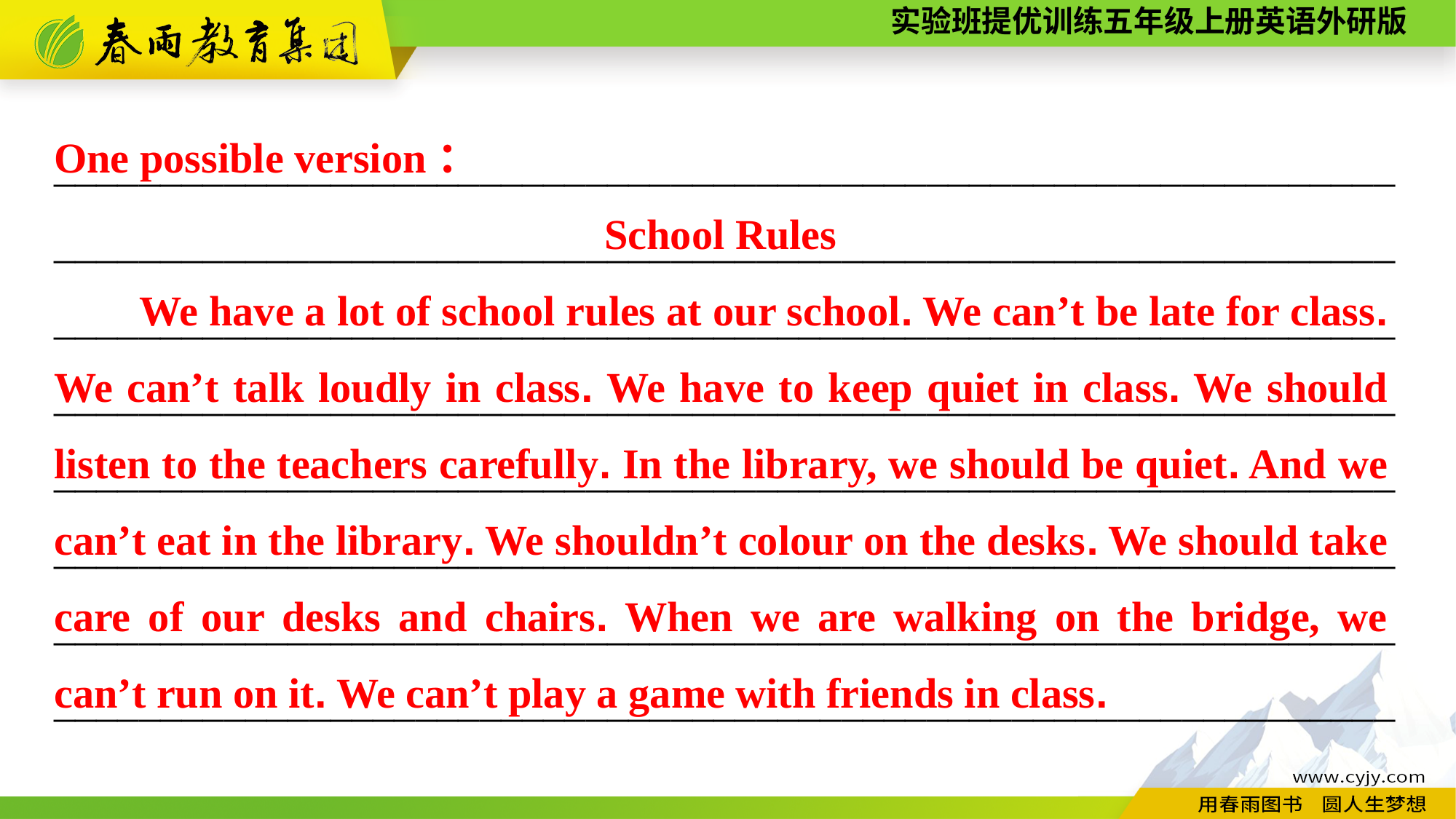

One possible version：
School Rules
We have a lot of school rules at our school. We can’t be late for class. We can’t talk loudly in class. We have to keep quiet in class. We should listen to the teachers carefully. In the library, we should be quiet. And we can’t eat in the library. We shouldn’t colour on the desks. We should take care of our desks and chairs. When we are walking on the bridge, we can’t run on it. We can’t play a game with friends in class.
_______________________________________________________________
_______________________________________________________________
_______________________________________________________________
_______________________________________________________________
_______________________________________________________________ _______________________________________________________________ _______________________________________________________________
_______________________________________________________________